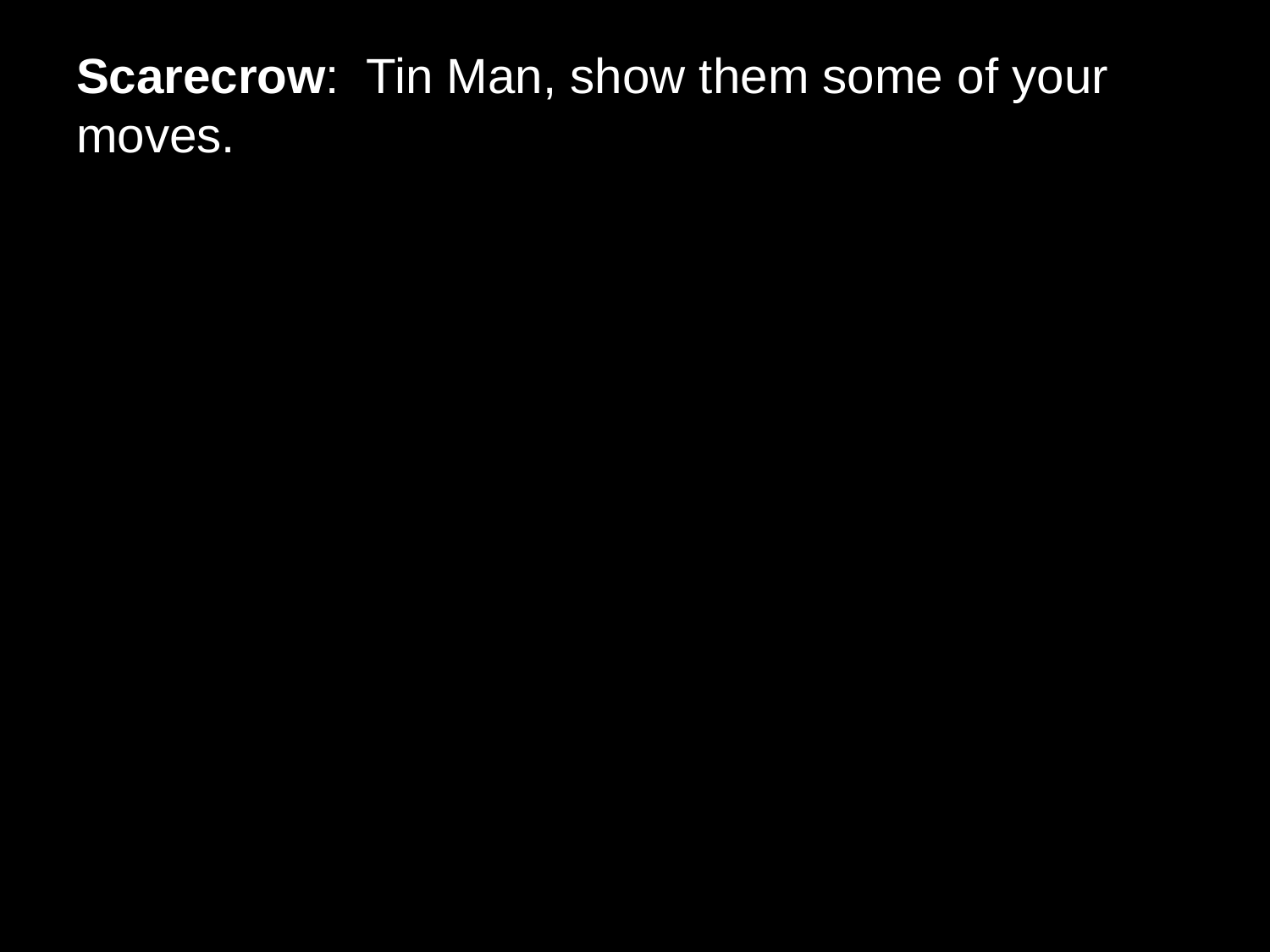

# Scarecrow:  Tin Man, show them some of your moves.